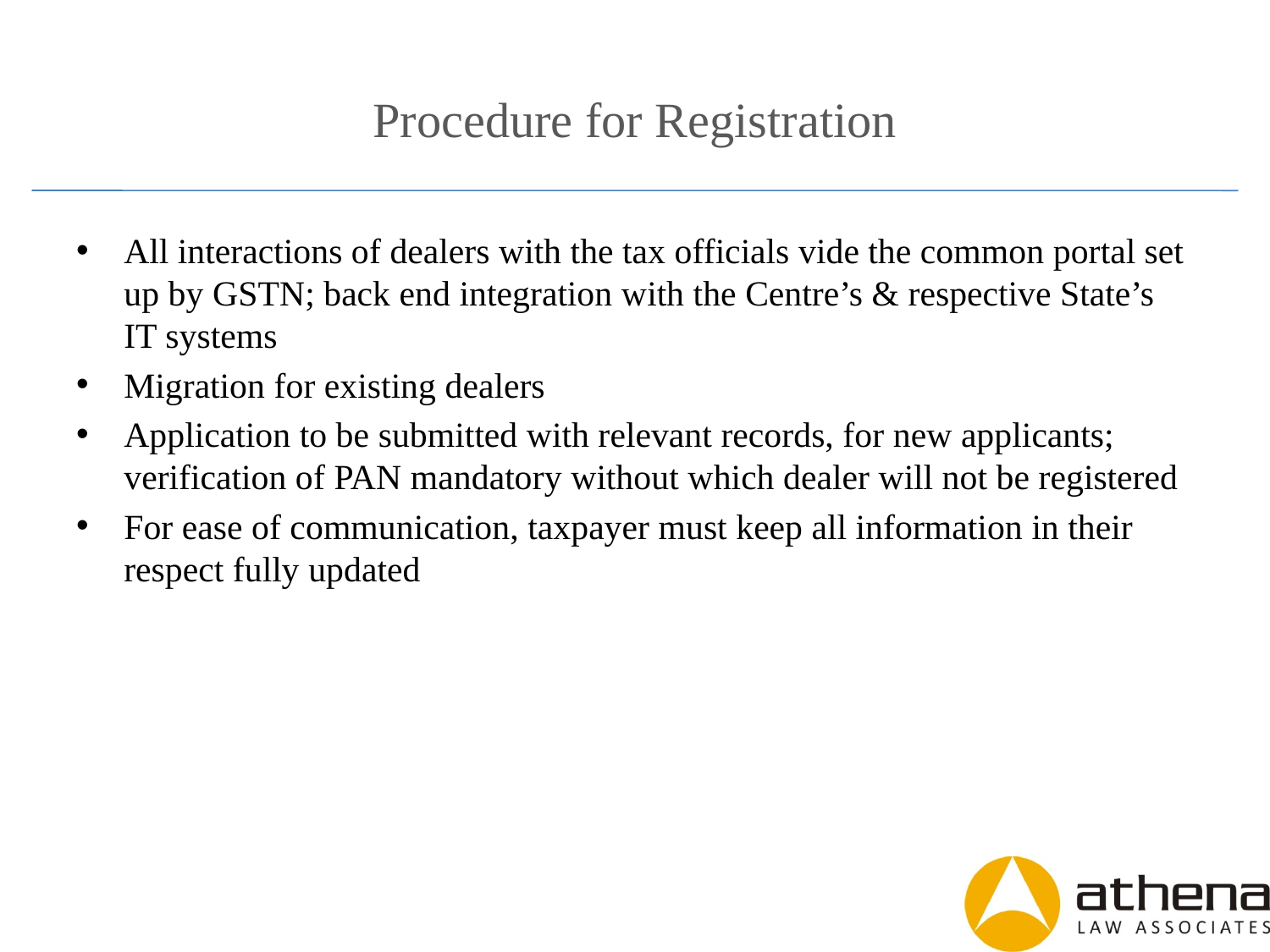

# Procedure for Registration
All interactions of dealers with the tax officials vide the common portal set up by GSTN; back end integration with the Centre’s & respective State’s IT systems
Migration for existing dealers
Application to be submitted with relevant records, for new applicants; verification of PAN mandatory without which dealer will not be registered
For ease of communication, taxpayer must keep all information in their respect fully updated